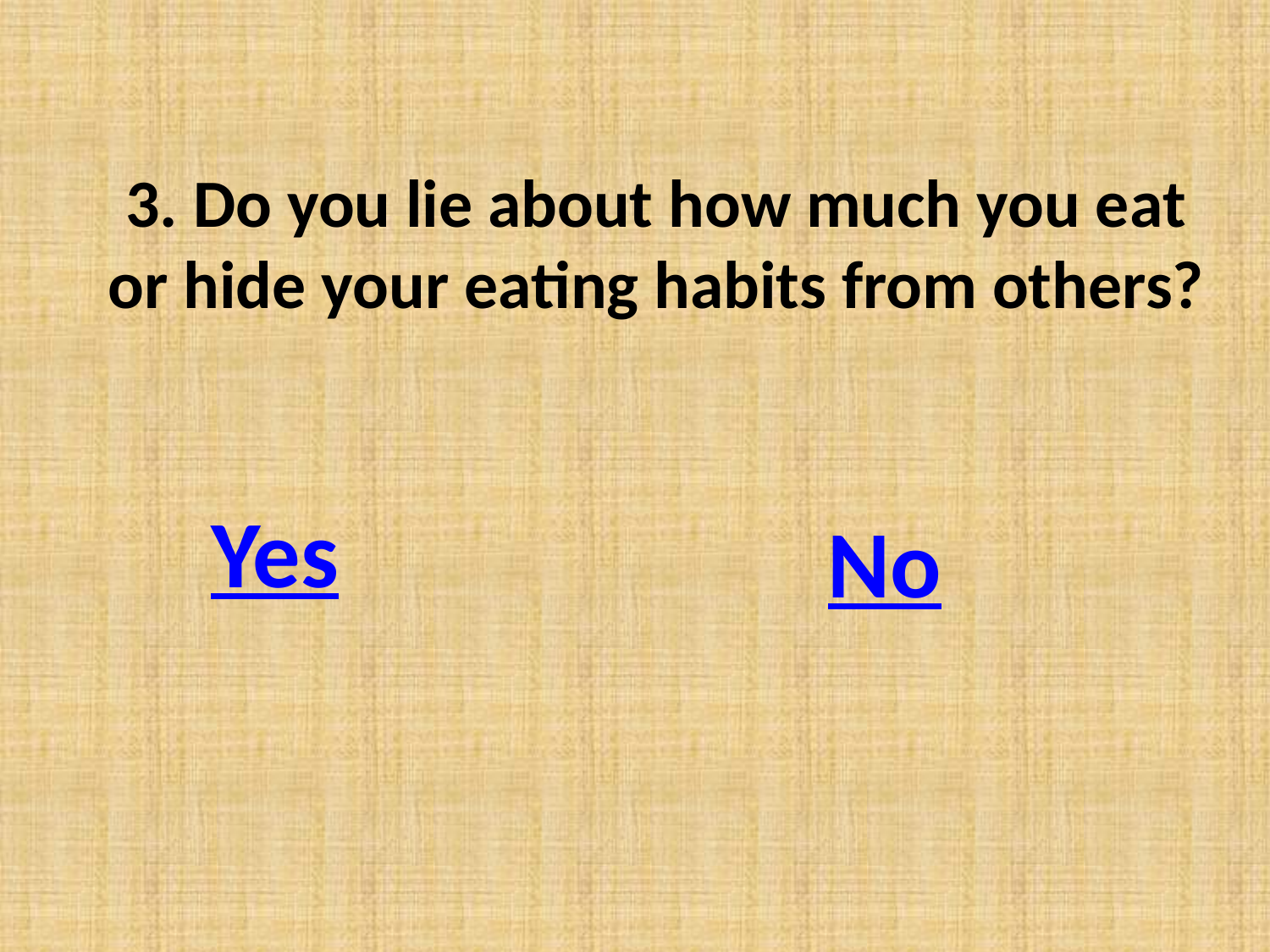

# 3. Do you lie about how much you eat or hide your eating habits from others?
Yes
No